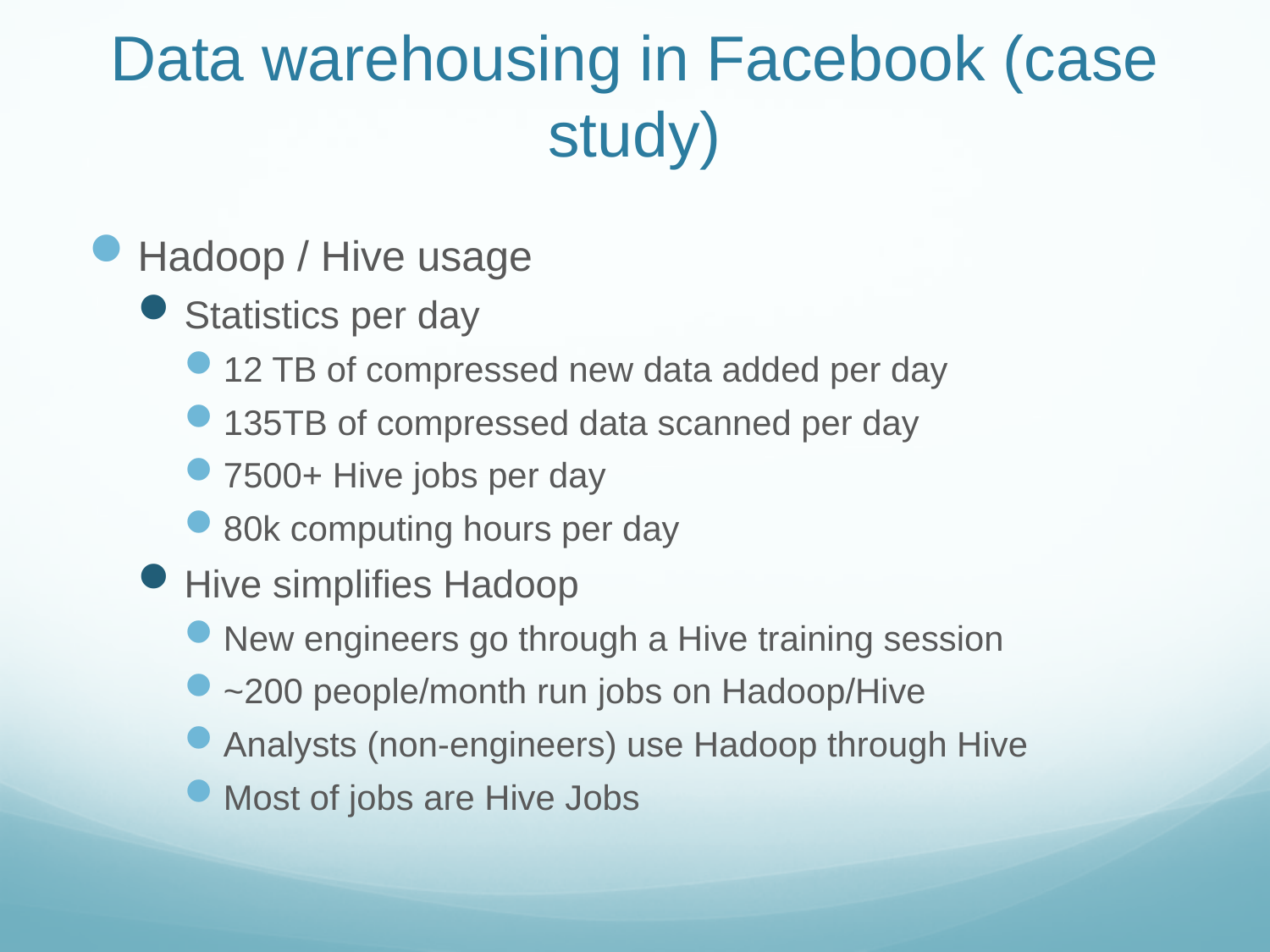

# Data warehousing in Facebook (case study)
Hadoop / Hive usage
Statistics per day
12 TB of compressed new data added per day
135TB of compressed data scanned per day
7500+ Hive jobs per day
80k computing hours per day
Hive simplifies Hadoop
New engineers go through a Hive training session
~200 people/month run jobs on Hadoop/Hive
Analysts (non-engineers) use Hadoop through Hive
Most of jobs are Hive Jobs